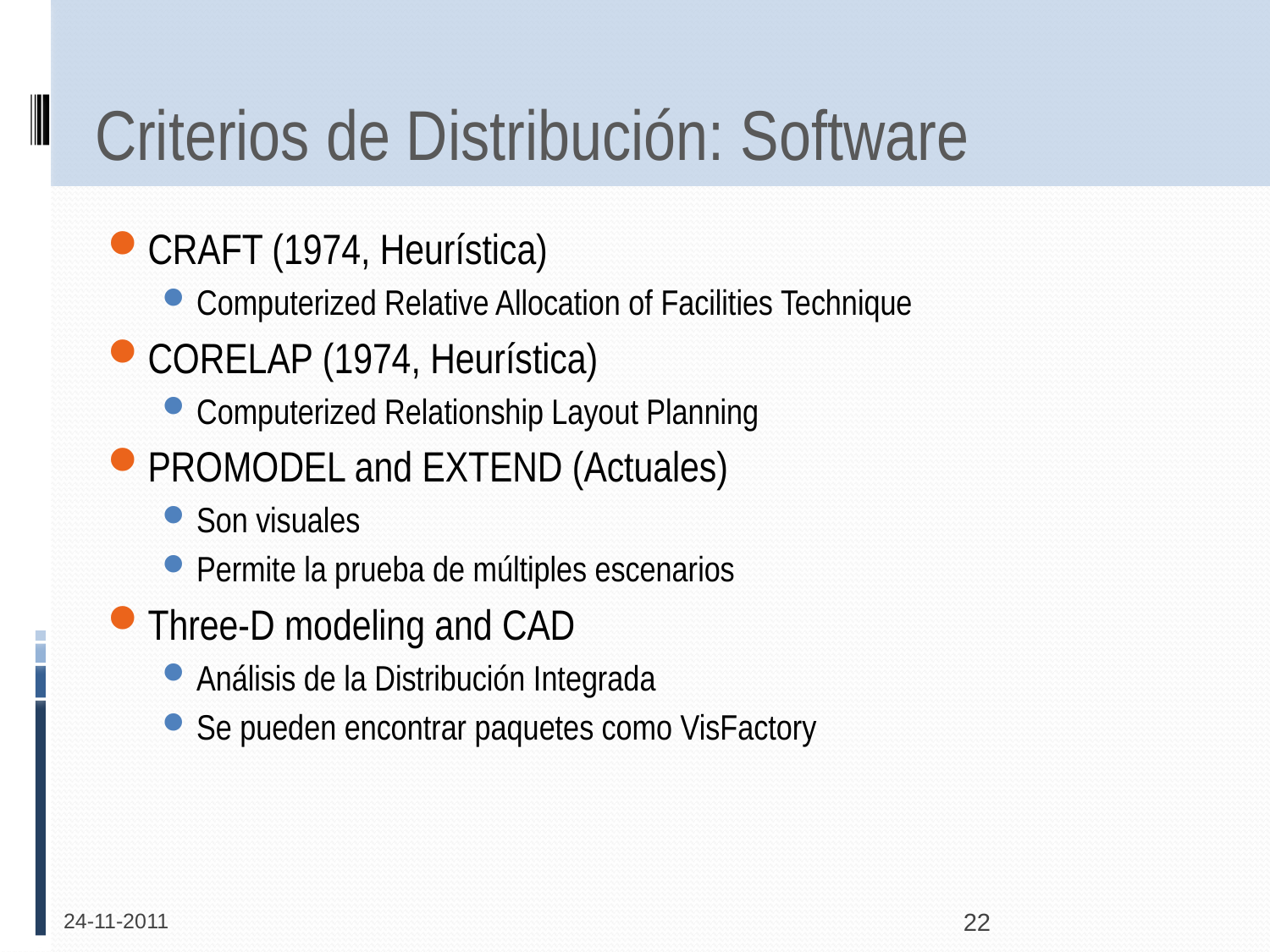

# Criterios de Distribución: Software
CRAFT (1974, Heurística)
Computerized Relative Allocation of Facilities Technique
CORELAP (1974, Heurística)
Computerized Relationship Layout Planning
PROMODEL and EXTEND (Actuales)
Son visuales
Permite la prueba de múltiples escenarios
Three-D modeling and CAD
Análisis de la Distribución Integrada
Se pueden encontrar paquetes como VisFactory
24-11-2011
22